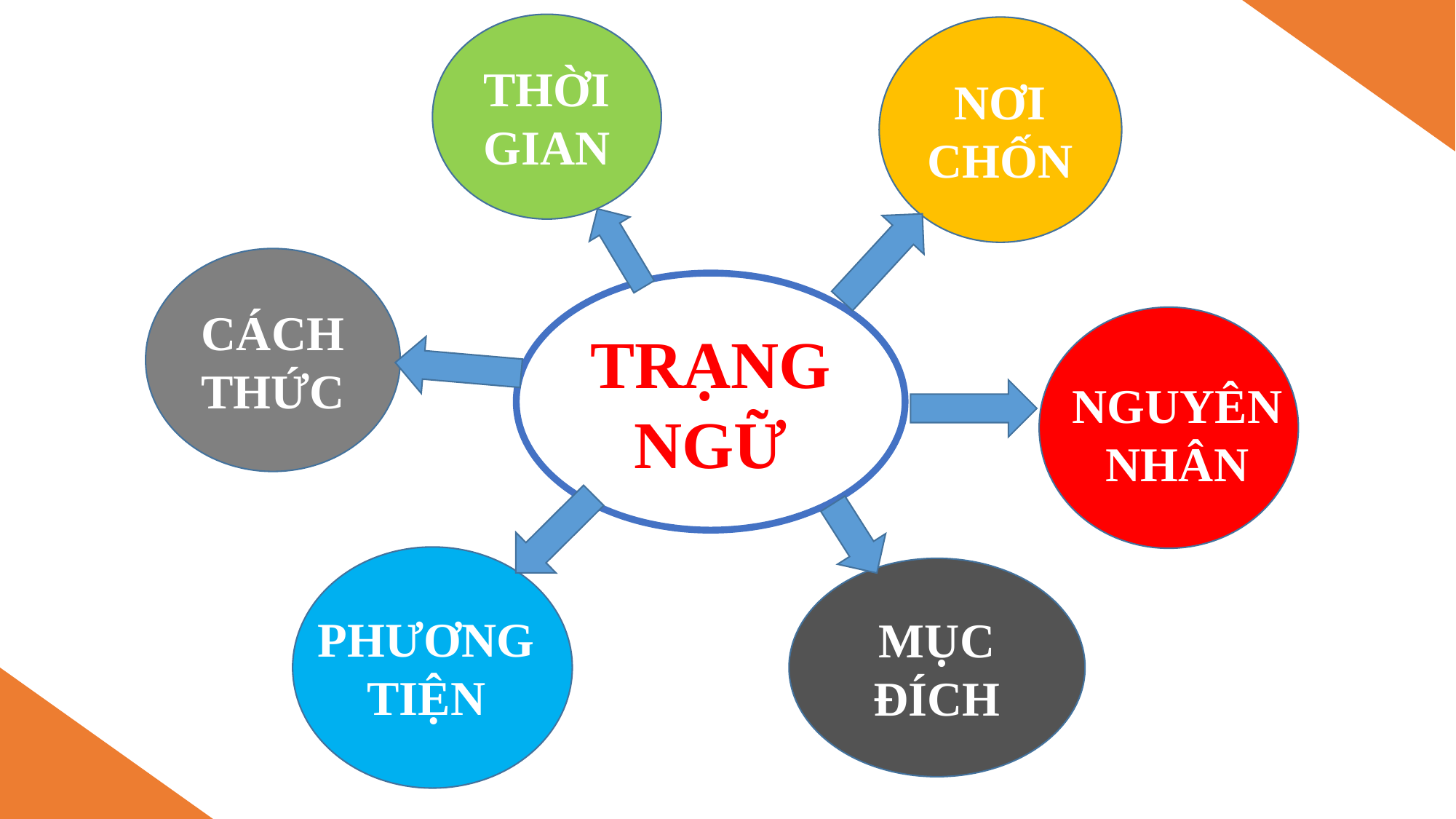

THỜI GIAN
NƠI CHỐN

CÁCH THỨC
TRẠNG NGỮ

NGUYÊN NHÂN

MỤC ĐÍCH
PHƯƠNG TIỆN